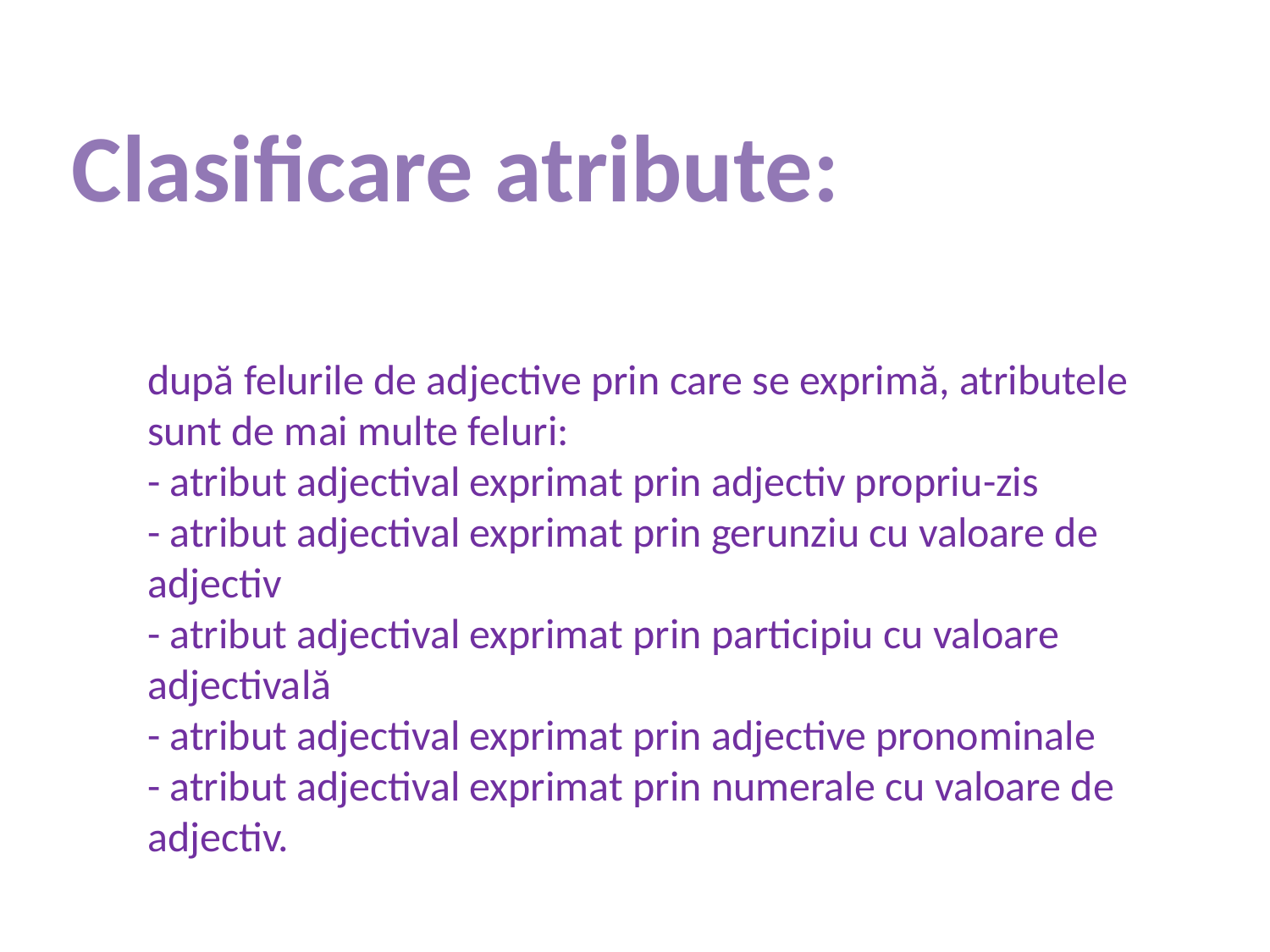

Clasificare atribute:
după felurile de adjective prin care se exprimă, atributele sunt de mai multe feluri:
- atribut adjectival exprimat prin adjectiv propriu-zis
- atribut adjectival exprimat prin gerunziu cu valoare de adjectiv
- atribut adjectival exprimat prin participiu cu valoare adjectivală
- atribut adjectival exprimat prin adjective pronominale
- atribut adjectival exprimat prin numerale cu valoare de adjectiv.